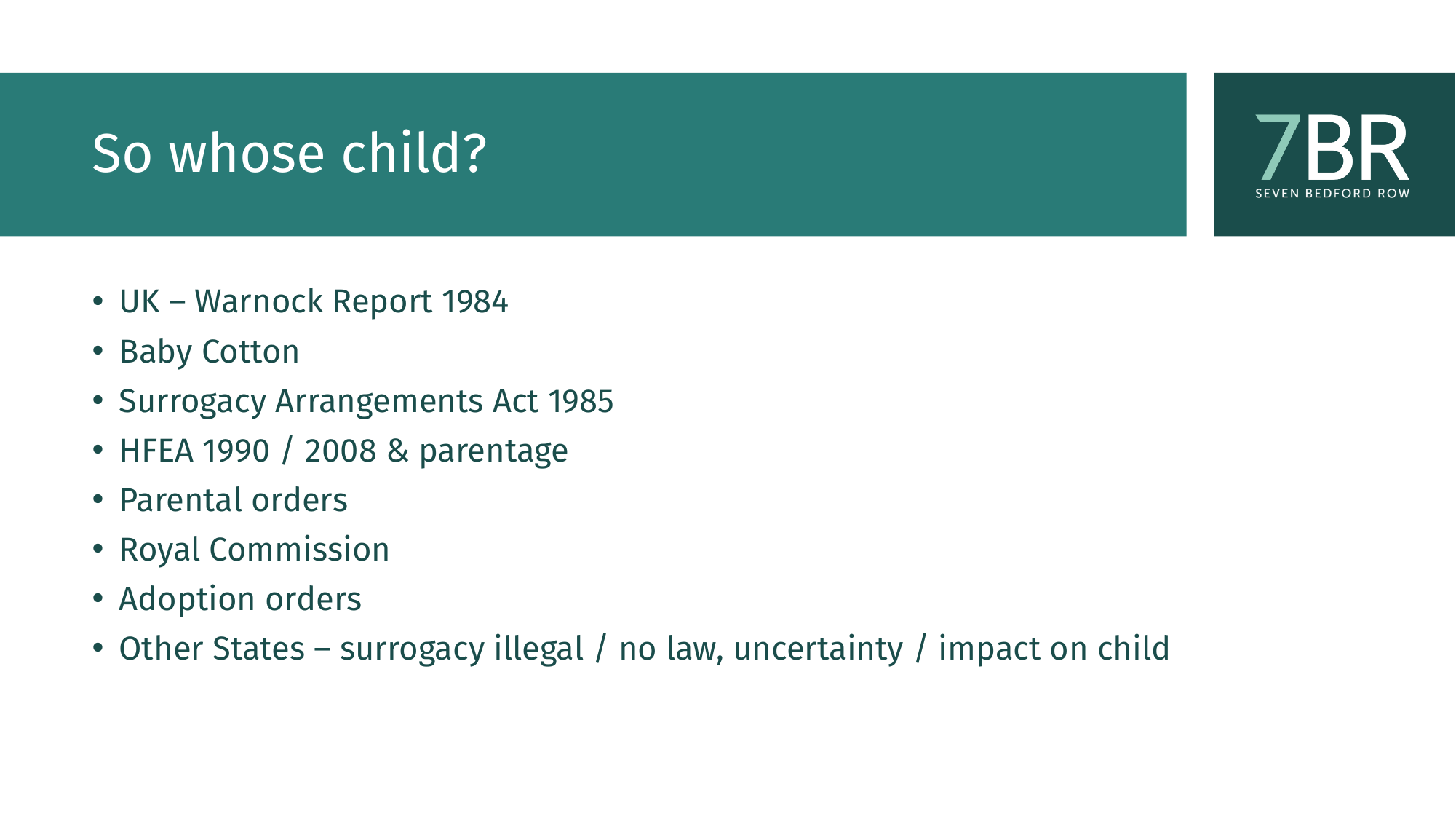

# So whose child?
UK – Warnock Report 1984
Baby Cotton
Surrogacy Arrangements Act 1985
HFEA 1990 / 2008 & parentage
Parental orders
Royal Commission
Adoption orders
Other States – surrogacy illegal / no law, uncertainty / impact on child